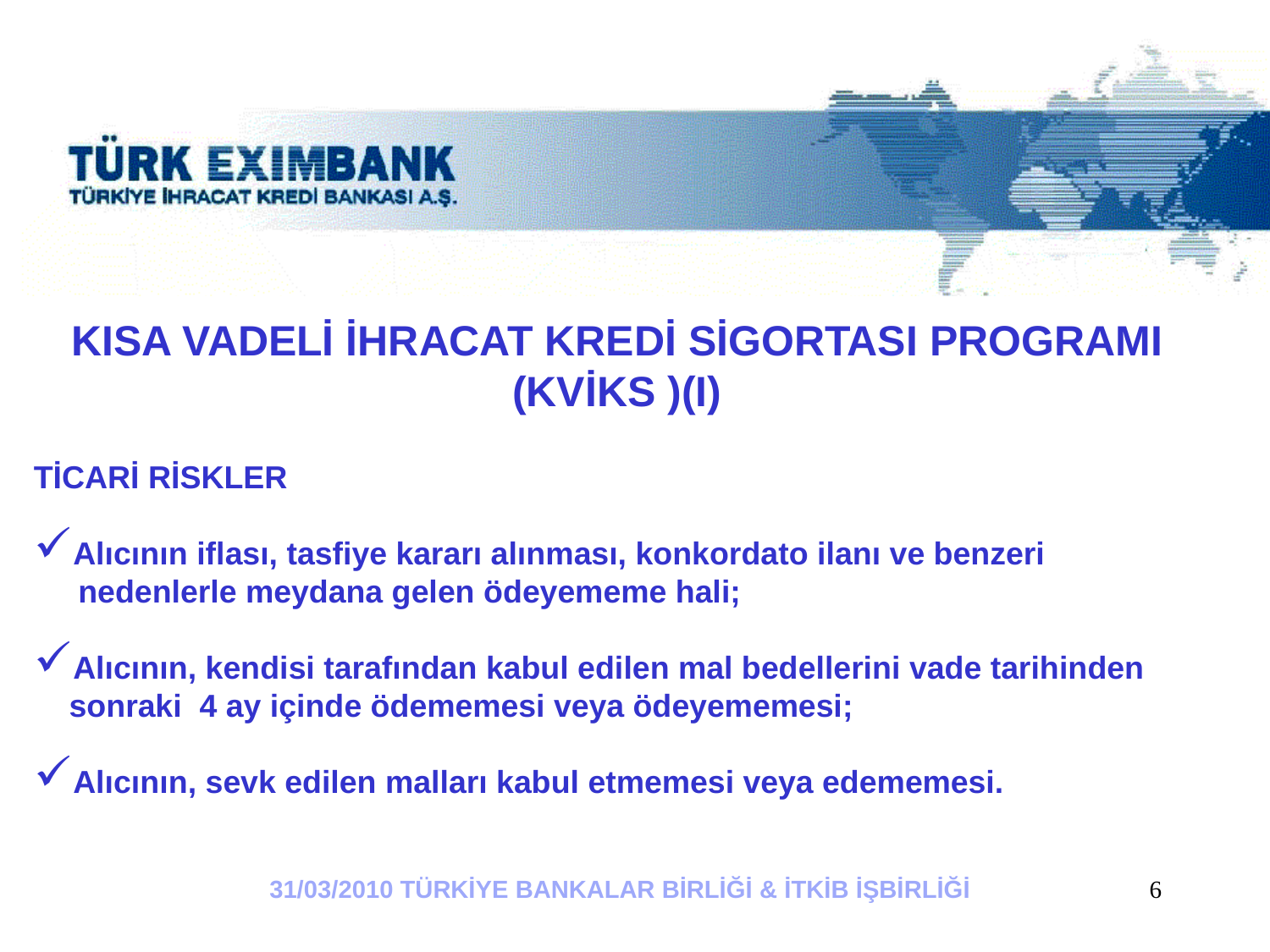

KISA VADELİ İHRACAT KREDİ SİGORTASI PROGRAMI (KVİKS )(I)

TİCARİ RİSKLER

Alıcının iflası, tasfiye kararı alınması, konkordato ilanı ve benzeri
     nedenlerle meydana gelen ödeyememe hali;

Alıcının, kendisi tarafından kabul edilen mal bedellerini vade tarihinden
    sonraki  4 ay içinde ödememesi veya ödeyememesi;

Alıcının, sevk edilen malları kabul etmemesi veya edememesi.
31/03/2010 TÜRKİYE BANKALAR BİRLİĞİ & İTKİB İŞBİRLİĞİ
6